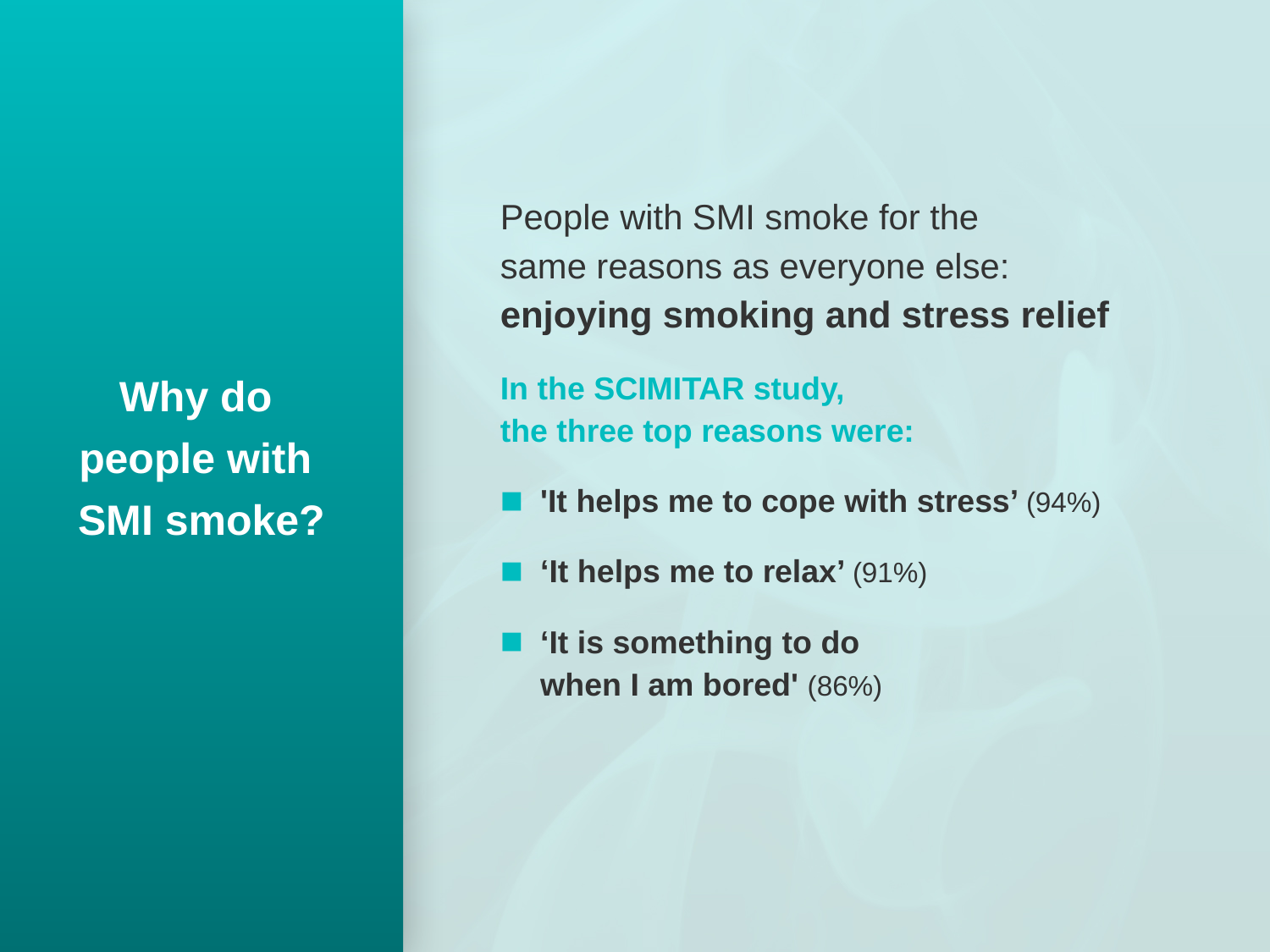

Why do
people with
SMI smoke?
People with SMI smoke for the
same reasons as everyone else:
enjoying smoking and stress relief
In the SCIMITAR study,
the three top reasons were:
'It helps me to cope with stress’ (94%)
‘It helps me to relax’ (91%)
‘It is something to do
when I am bored' (86%)